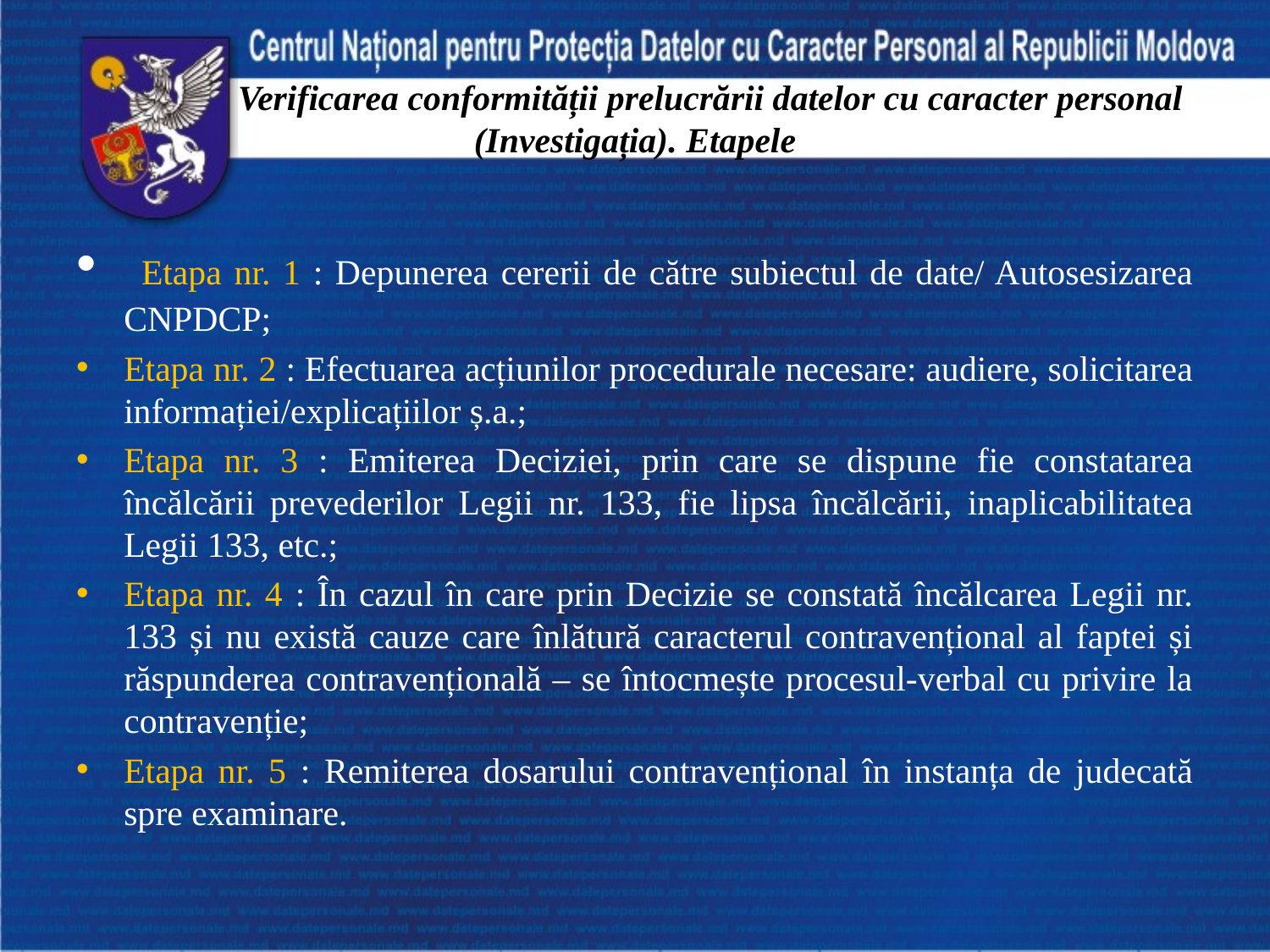

# Verificarea conformității prelucrării datelor cu caracter personal (Investigația). Etapele
 Etapa nr. 1 : Depunerea cererii de către subiectul de date/ Autosesizarea CNPDCP;
Etapa nr. 2 : Efectuarea acțiunilor procedurale necesare: audiere, solicitarea informației/explicațiilor ș.a.;
Etapa nr. 3 : Emiterea Deciziei, prin care se dispune fie constatarea încălcării prevederilor Legii nr. 133, fie lipsa încălcării, inaplicabilitatea Legii 133, etc.;
Etapa nr. 4 : În cazul în care prin Decizie se constată încălcarea Legii nr. 133 și nu există cauze care înlătură caracterul contravențional al faptei și răspunderea contravențională – se întocmește procesul-verbal cu privire la contravenție;
Etapa nr. 5 : Remiterea dosarului contravențional în instanța de judecată spre examinare.